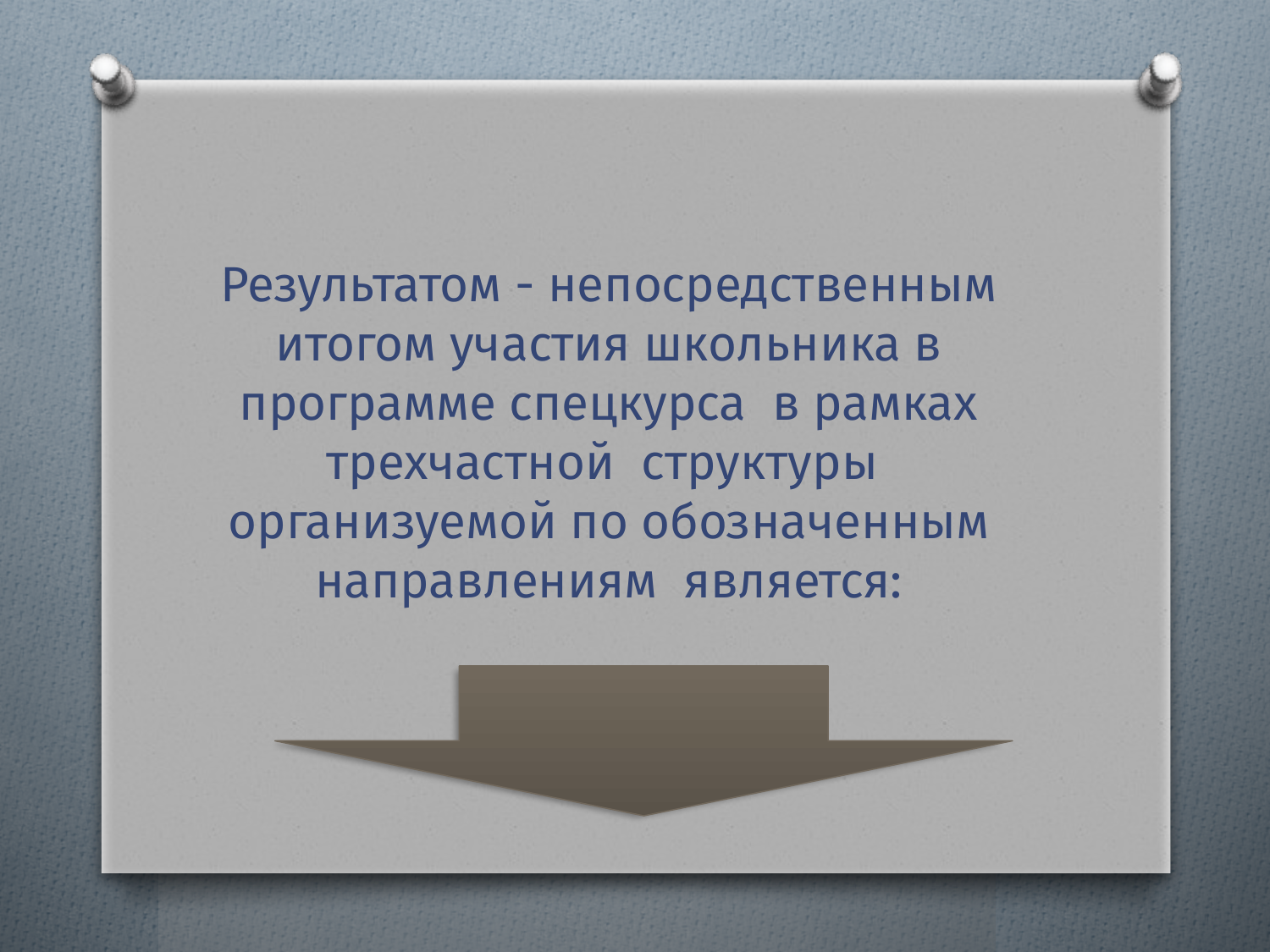

Результатом - непосредственным итогом участия школьника в программе спецкурса  в рамках трехчастной  структуры  организуемой по обозначенным направлениям  является: